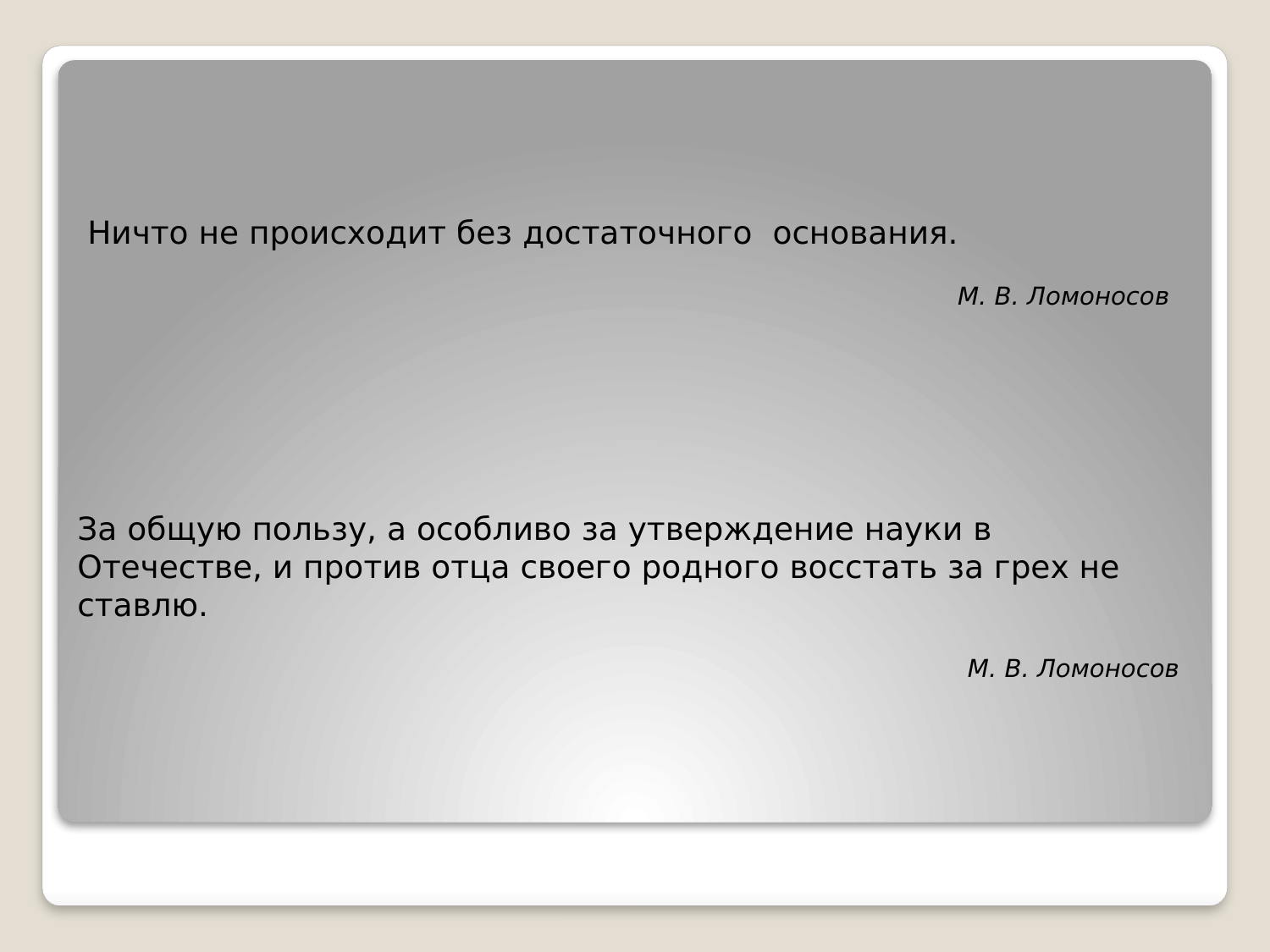

Ничто не происходит без достаточного  основания.

М. В. Ломоносов
За общую пользу, а особливо за утверждение науки в Отечестве, и против отца своего родного восстать за грех не ставлю.

М. В. Ломоносов